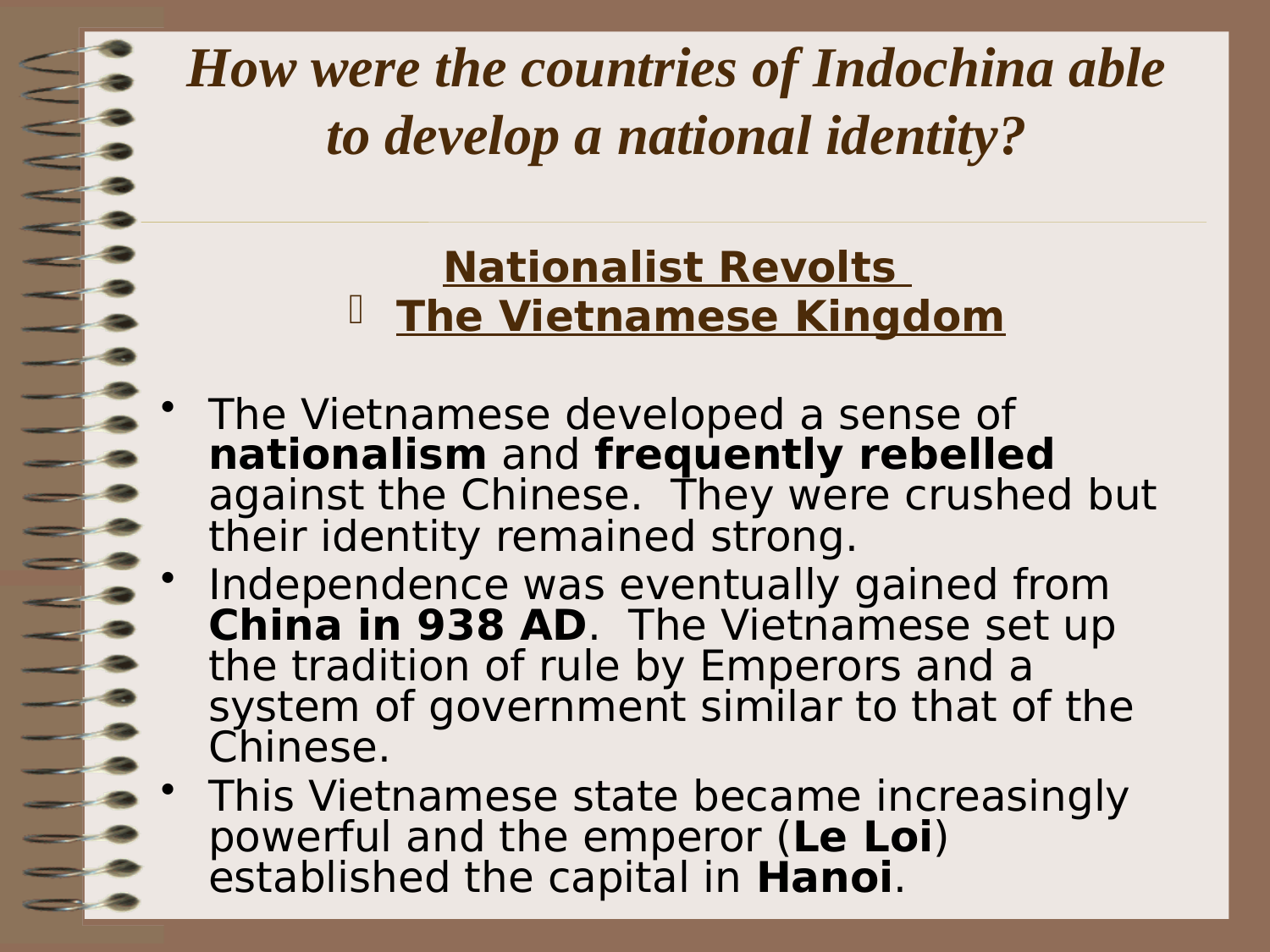

# How were the countries of Indochina able to develop a national identity?
Nationalist Revolts
The Vietnamese Kingdom

The Vietnamese developed a sense of nationalism and frequently rebelled against the Chinese.  They were crushed but their identity remained strong.
Independence was eventually gained from China in 938 AD.  The Vietnamese set up the tradition of rule by Emperors and a system of government similar to that of the Chinese.
This Vietnamese state became increasingly powerful and the emperor (Le Loi) established the capital in Hanoi.